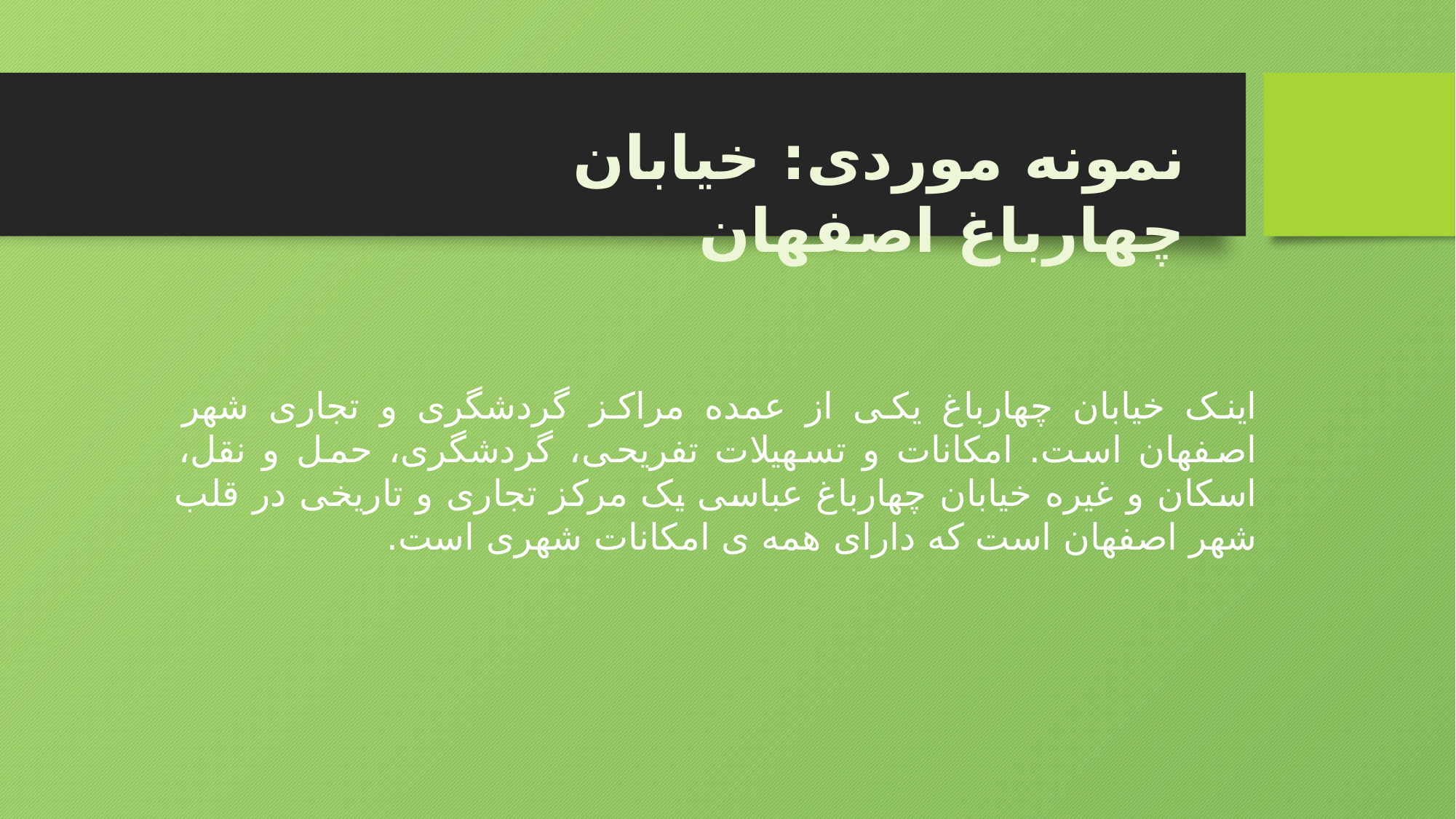

نمونه موردی: خیابان چهارباغ اصفهان
اینک خیابان چهارباغ یکی از عمده مراکز گردشگری و تجاری شهر اصفهان است. امکانات و تسهیلات تفریحی، گردشگری، حمل و نقل، اسکان و غیره خیابان چهارباغ عباسی یک مرکز تجاری و تاریخی در قلب شهر اصفهان است که دارای همه ی امکانات شهری است.